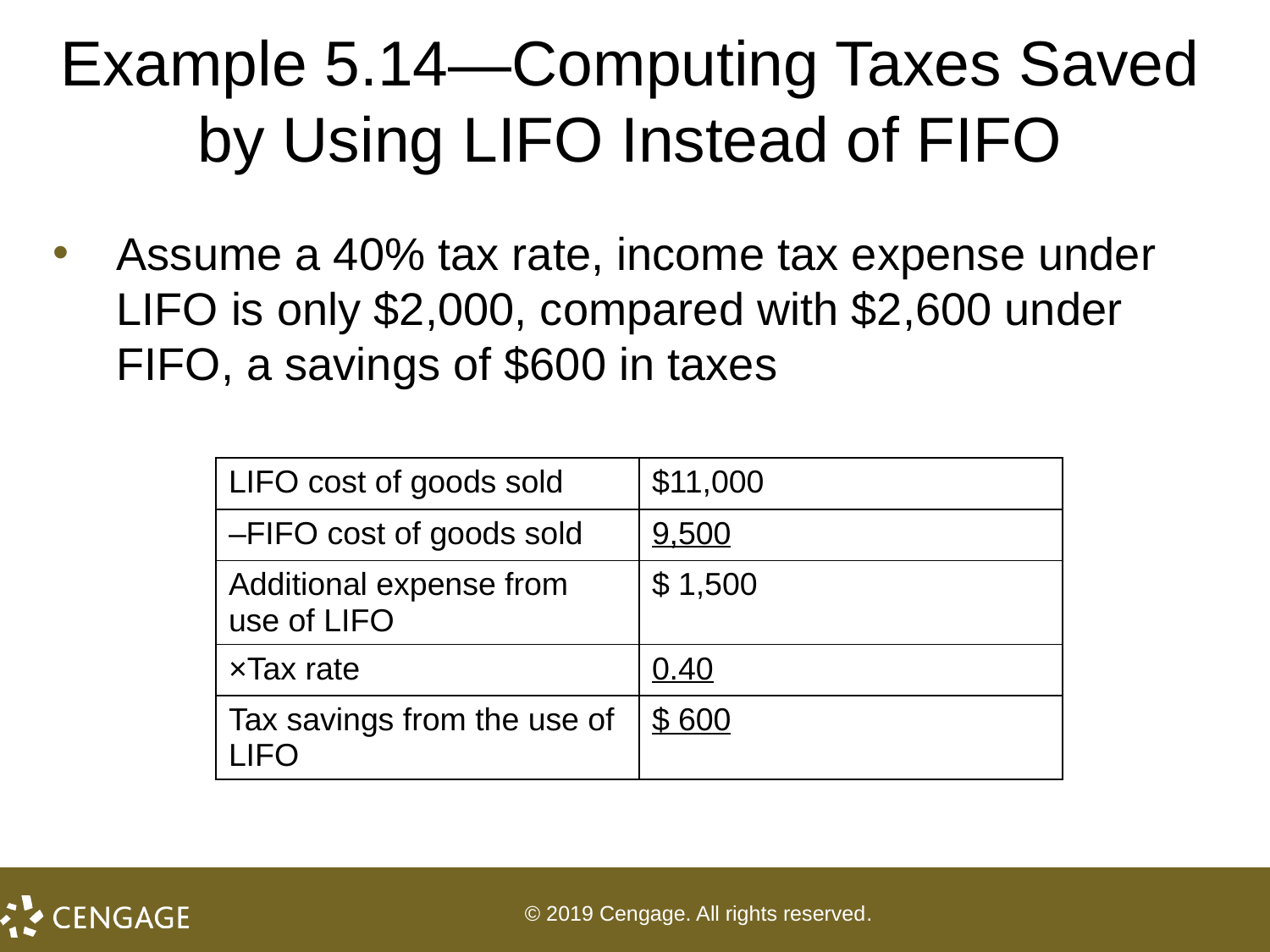

# Example 5.14—Computing Taxes Saved by Using LIFO Instead of FIFO
Assume a 40% tax rate, income tax expense under LIFO is only $2,000, compared with $2,600 under FIFO, a savings of $600 in taxes
| LIFO cost of goods sold | $11,000 |
| --- | --- |
| –FIFO cost of goods sold | 9,500 |
| Additional expense from use of LIFO | $ 1,500 |
| ×Tax rate | 0.40 |
| Tax savings from the use of LIFO | $ 600 |